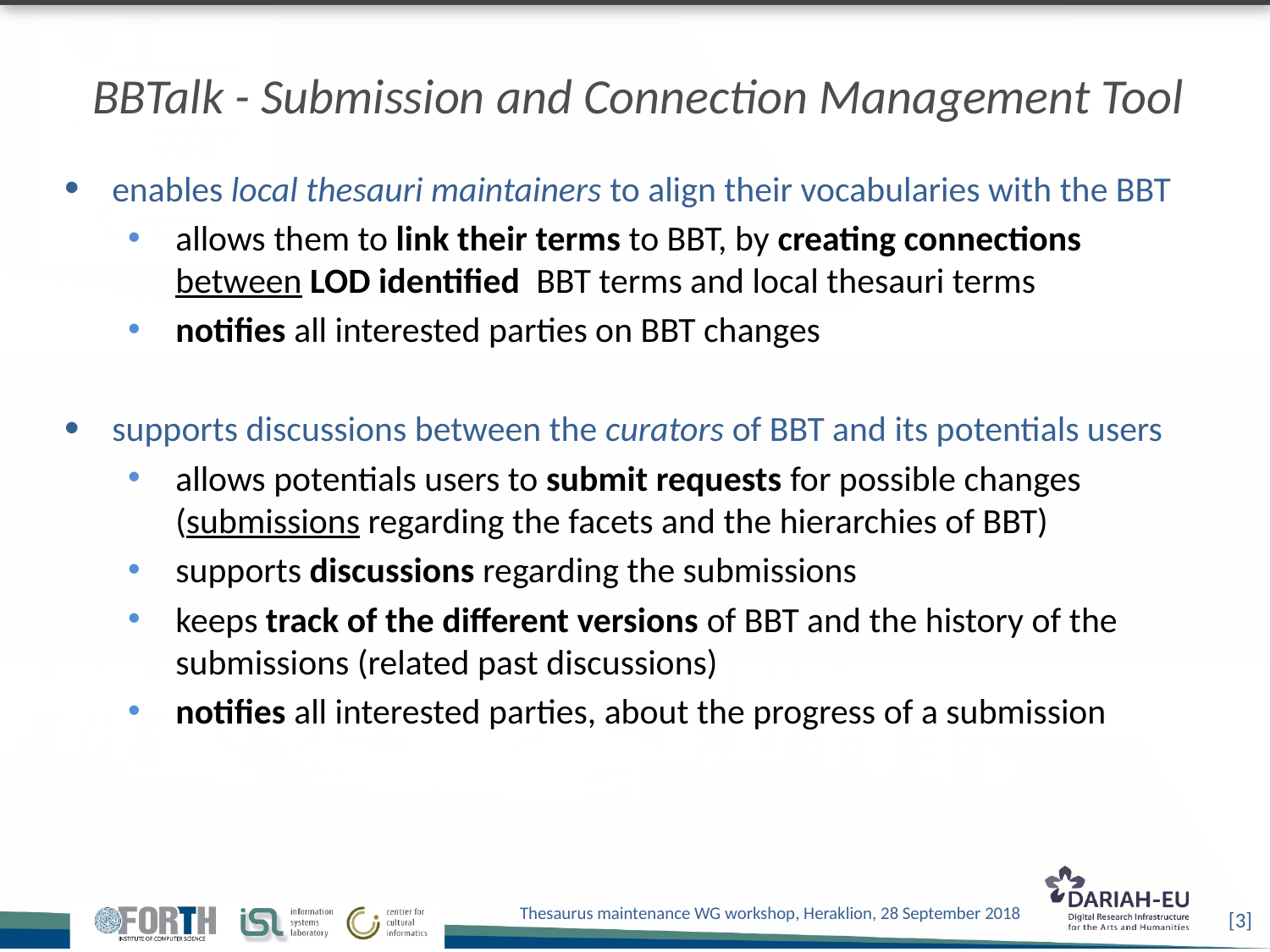

# BBTalk - Submission and Connection Management Tool
enables local thesauri maintainers to align their vocabularies with the BBT
allows them to link their terms to BBT, by creating connections between LOD identified  BBT terms and local thesauri terms
notifies all interested parties on BBT changes

supports discussions between the curators of BBT and its potentials users
allows potentials users to submit requests for possible changes (submissions regarding the facets and the hierarchies of BBT)
supports discussions regarding the submissions
keeps track of the different versions of BBT and the history of the submissions (related past discussions)
notifies all interested parties, about the progress of a submission